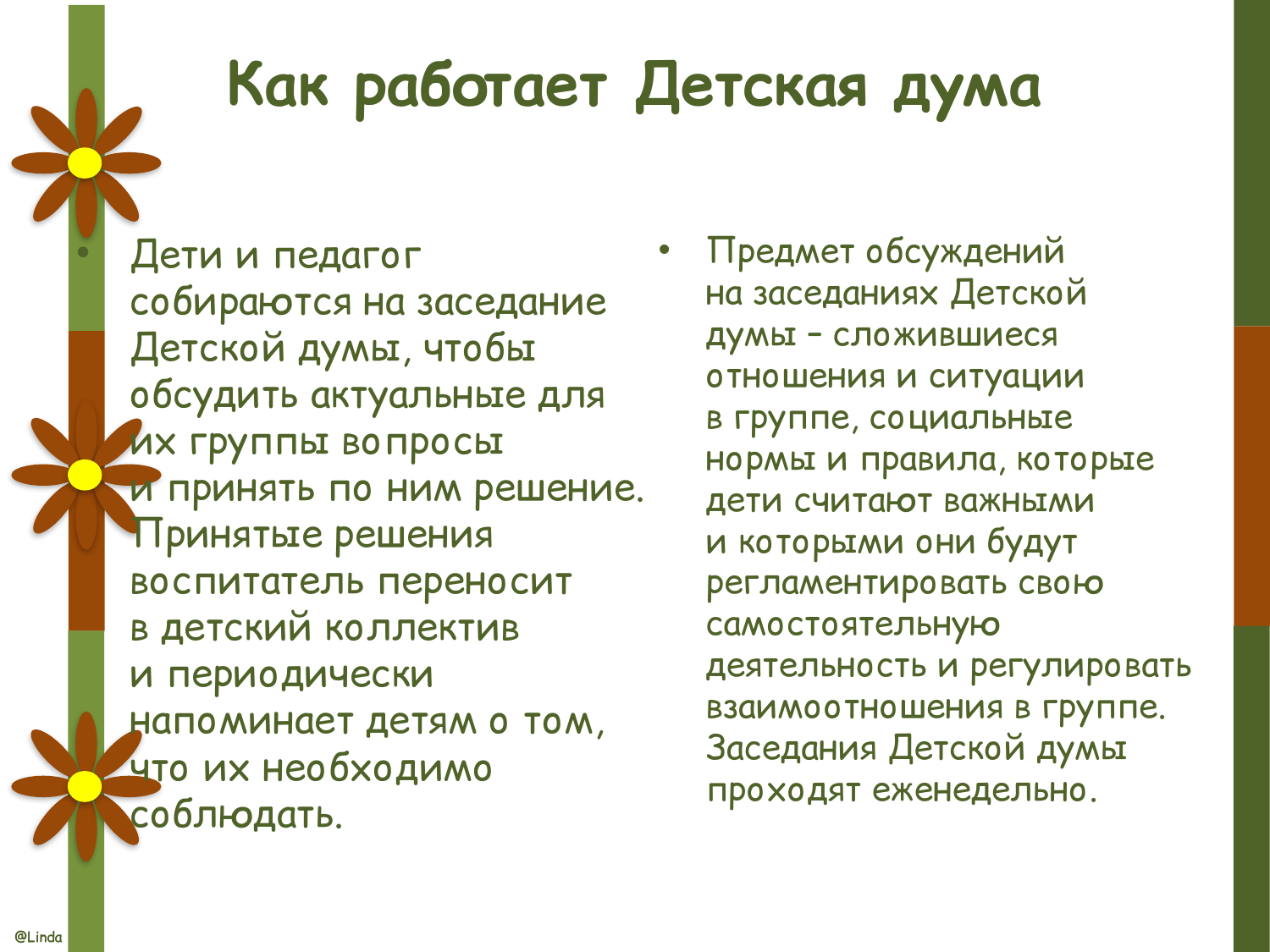

# Как работает Детская дума
Дети и педагог собираются на заседание Детской думы, чтобы обсудить актуальные для их группы вопросы и принять по ним решение. Принятые решения воспитатель переносит в детский коллектив и периодически напоминает детям о том, что их необходимо соблюдать.

Предмет обсуждений на заседаниях Детской думы – сложившиеся отношения и ситуации в группе, социальные нормы и правила, которые дети считают важными и которыми они будут регламентировать свою самостоятельную деятельность и регулировать взаимоотношения в группе. Заседания Детской думы проходят еженедельно.